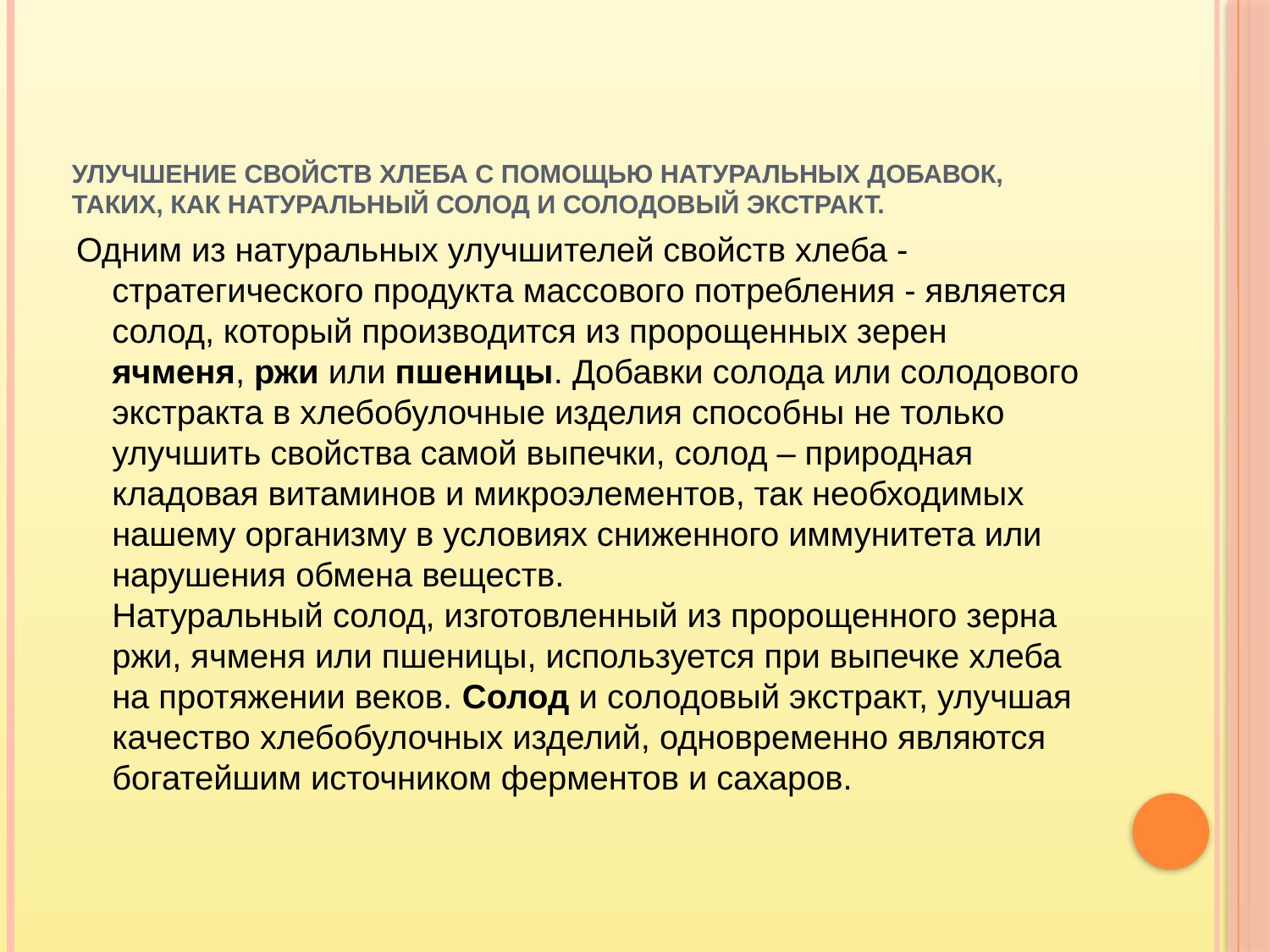

# Улучшение свойств хлеба с помощью натуральных добавок, таких, как натуральный солод и солодовый экстракт.
Одним из натуральных улучшителей свойств хлеба - стратегического продукта массового потребления - является солод, который производится из пророщенных зерен ячменя, ржи или пшеницы. Добавки солода или солодового экстракта в хлебобулочные изделия способны не только улучшить свойства самой выпечки, солод – природная кладовая витаминов и микроэлементов, так необходимых нашему организму в условиях сниженного иммунитета или нарушения обмена веществ.
Натуральный солод, изготовленный из пророщенного зерна ржи, ячменя или пшеницы, используется при выпечке хлеба на протяжении веков. Солод и солодовый экстракт, улучшая качество хлебобулочных изделий, одновременно являются богатейшим источником ферментов и сахаров.